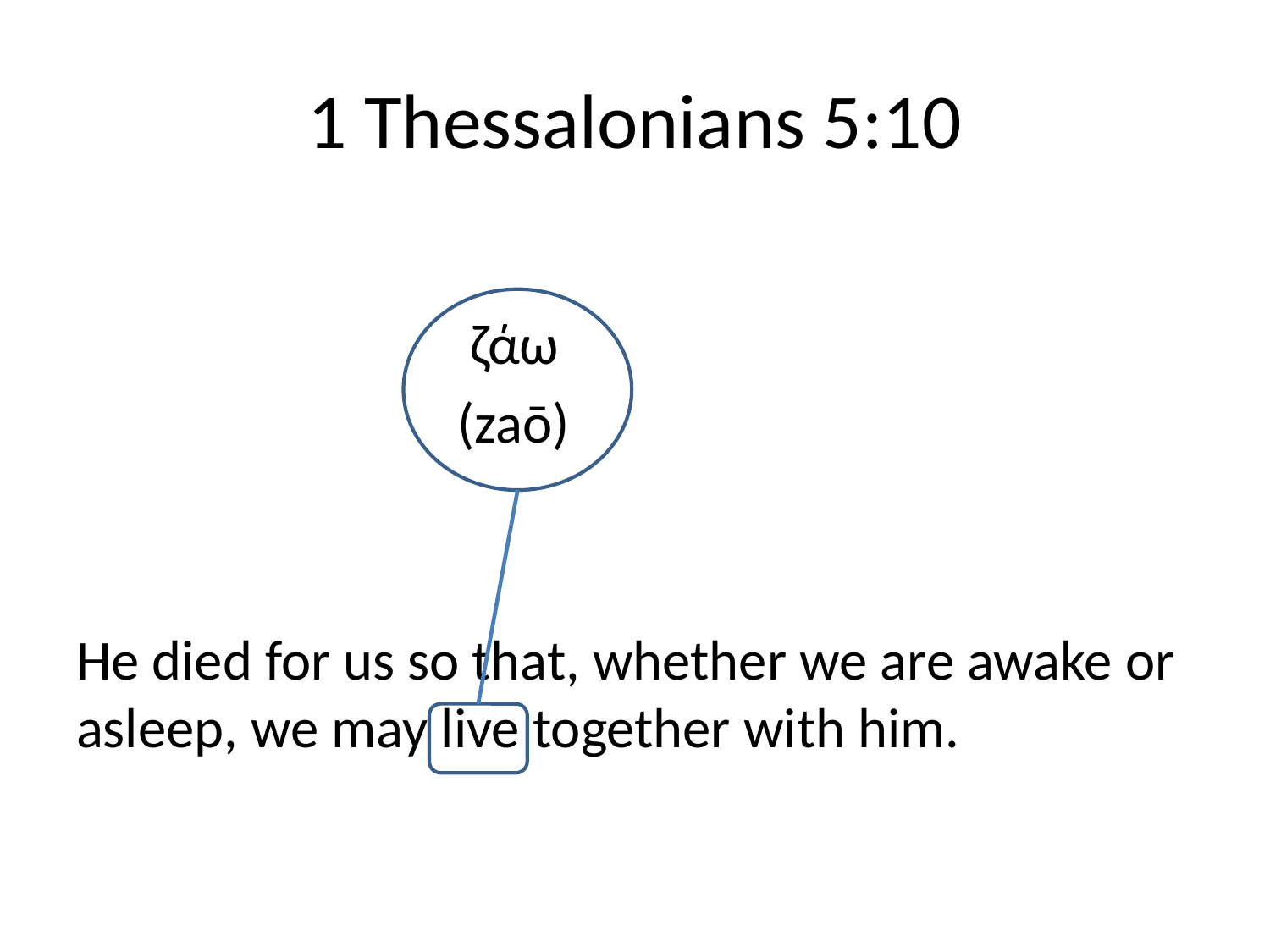

# 1 Thessalonians 5:10

			 ζάω
			(zaō)

He died for us so that, whether we are awake or asleep, we may live together with him.